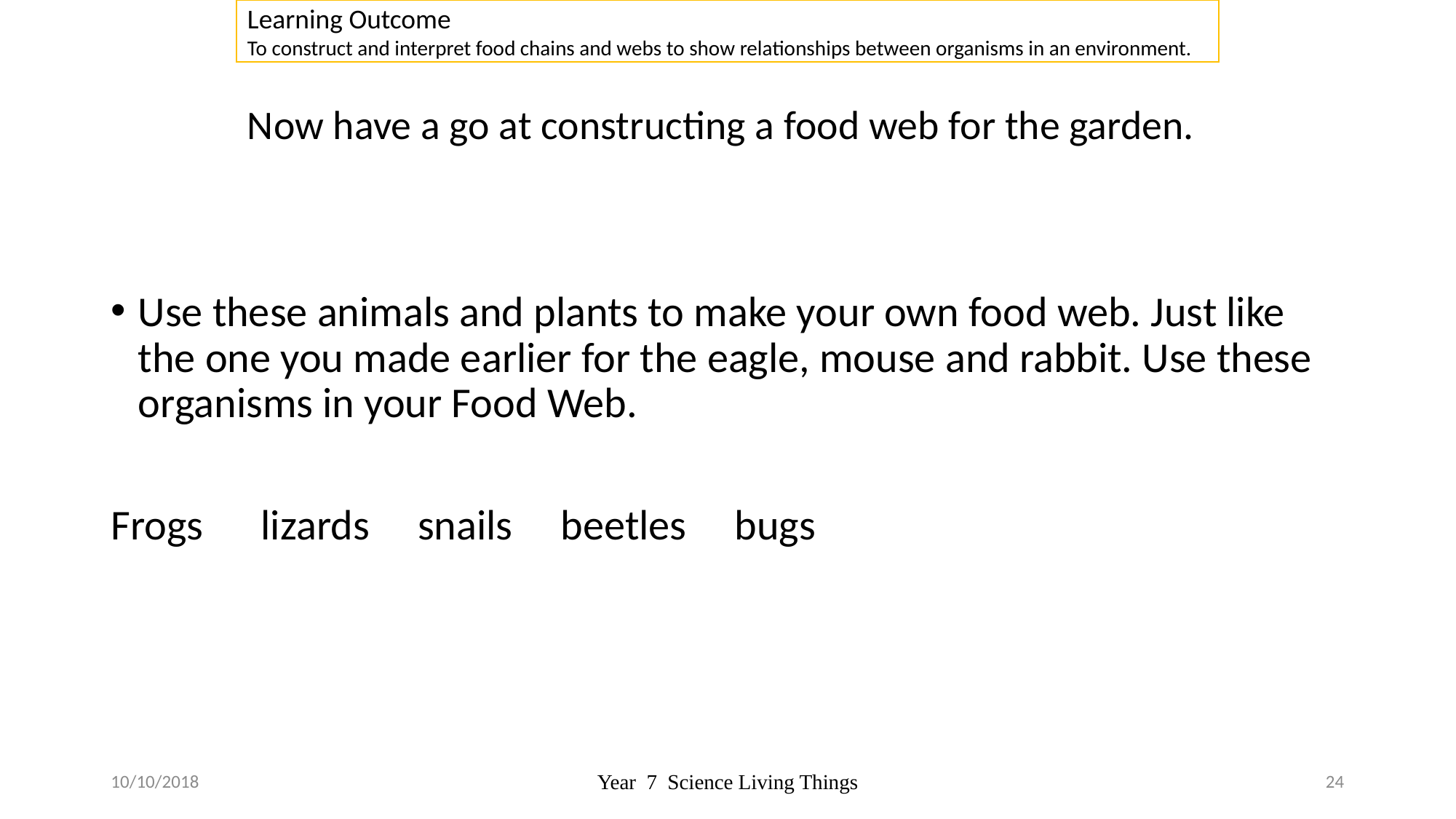

Learning Outcome
To construct and interpret food chains and webs to show relationships between organisms in an environment.
# Now have a go at constructing a food web for the garden.

Use these animals and plants to make your own food web. Just like the one you made earlier for the eagle, mouse and rabbit. Use these organisms in your Food Web.

Frogs      lizards     snails     beetles     bugs
10/10/2018
Year  7  Science Living Things
24